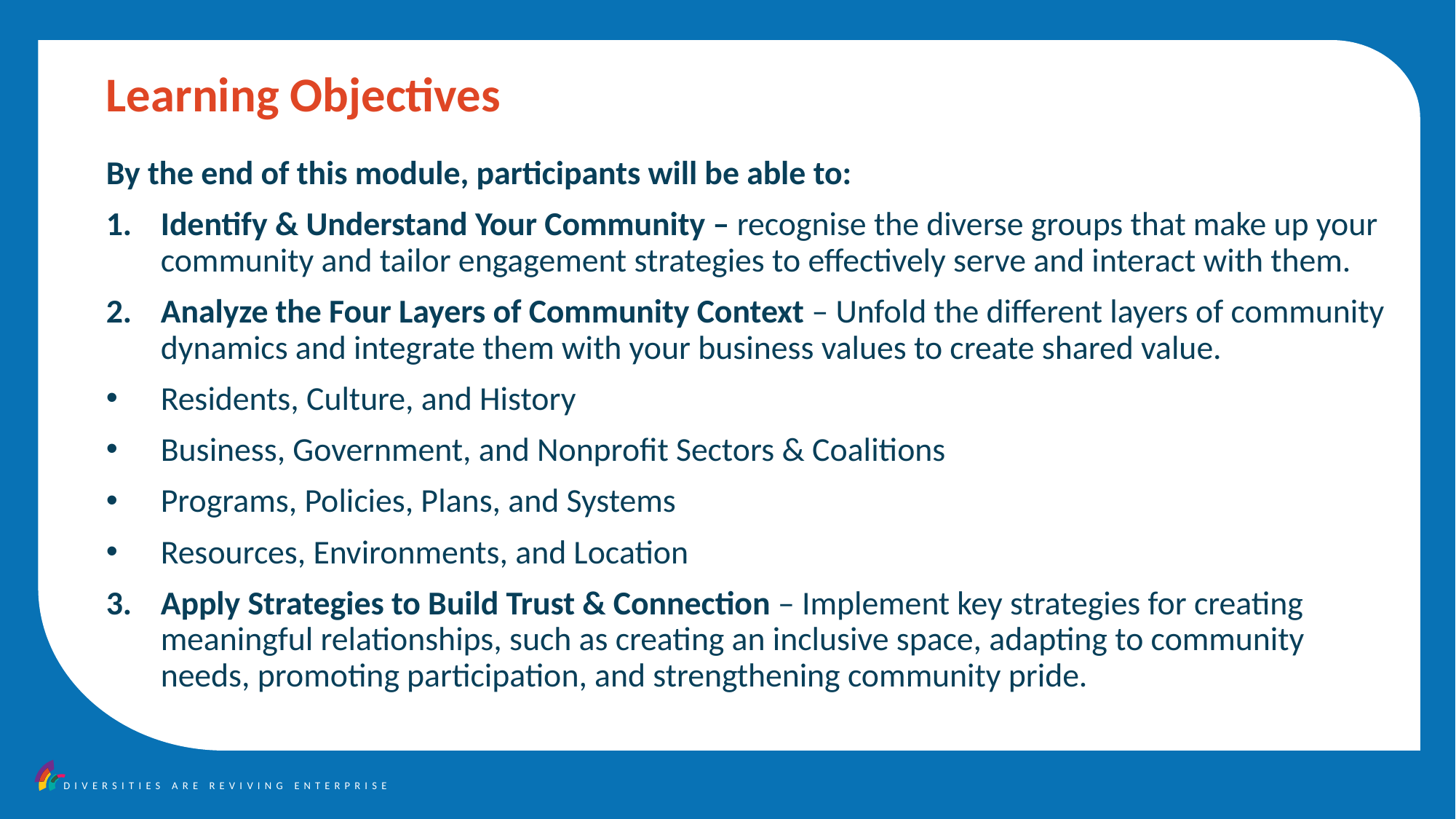

Learning Objectives
By the end of this module, participants will be able to:
Identify & Understand Your Community – recognise the diverse groups that make up your community and tailor engagement strategies to effectively serve and interact with them.
Analyze the Four Layers of Community Context – Unfold the different layers of community dynamics and integrate them with your business values to create shared value.
Residents, Culture, and History
Business, Government, and Nonprofit Sectors & Coalitions
Programs, Policies, Plans, and Systems
Resources, Environments, and Location
Apply Strategies to Build Trust & Connection – Implement key strategies for creating meaningful relationships, such as creating an inclusive space, adapting to community needs, promoting participation, and strengthening community pride.